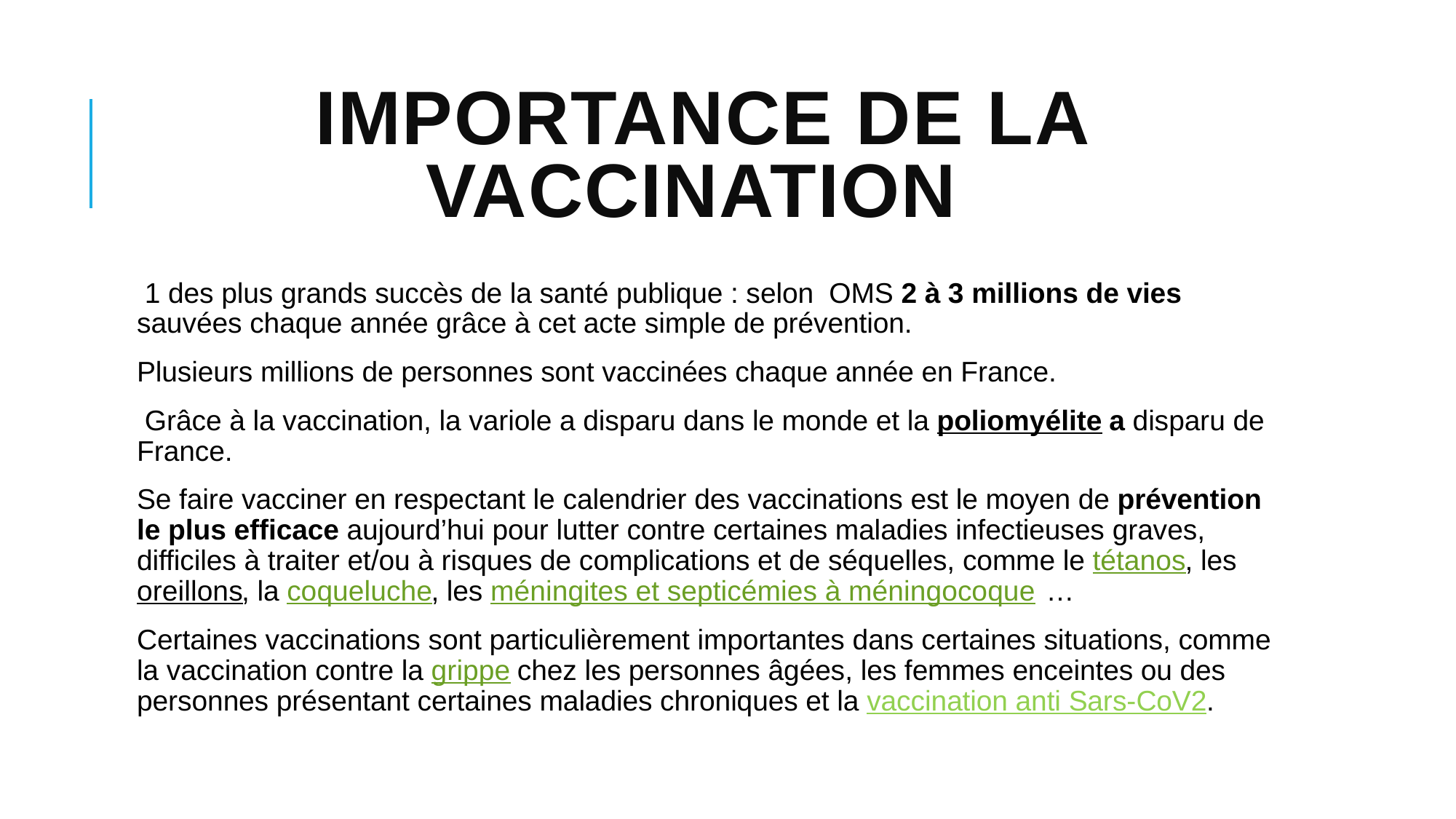

# Importance de la Vaccination
 1 des plus grands succès de la santé publique : selon  OMS 2 à 3 millions de vies sauvées chaque année grâce à cet acte simple de prévention.
Plusieurs millions de personnes sont vaccinées chaque année en France.
 Grâce à la vaccination, la variole a disparu dans le monde et la poliomyélite a disparu de France.
Se faire vacciner en respectant le calendrier des vaccinations est le moyen de prévention le plus efficace aujourd’hui pour lutter contre certaines maladies infectieuses graves, difficiles à traiter et/ou à risques de complications et de séquelles, comme le tétanos, les oreillons, la coqueluche, les méningites et septicémies à méningocoque  …
Certaines vaccinations sont particulièrement importantes dans certaines situations, comme la vaccination contre la grippe chez les personnes âgées, les femmes enceintes ou des personnes présentant certaines maladies chroniques et la vaccination anti Sars-CoV2.